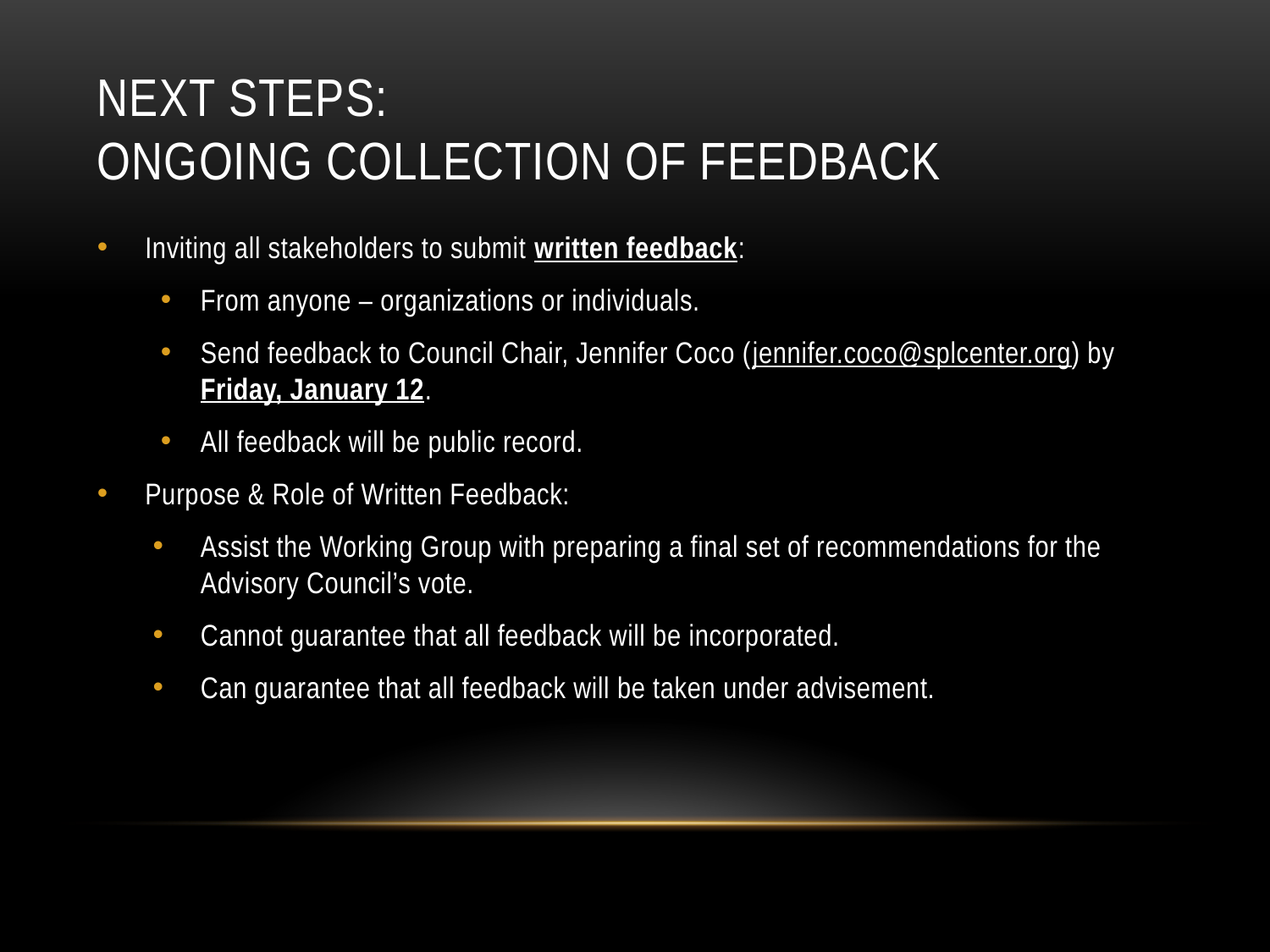

# NEXT STEPS: ongoing collection of feedback
Inviting all stakeholders to submit written feedback:
From anyone – organizations or individuals.
Send feedback to Council Chair, Jennifer Coco (jennifer.coco@splcenter.org) by Friday, January 12.
All feedback will be public record.
Purpose & Role of Written Feedback:
Assist the Working Group with preparing a final set of recommendations for the Advisory Council’s vote.
Cannot guarantee that all feedback will be incorporated.
Can guarantee that all feedback will be taken under advisement.